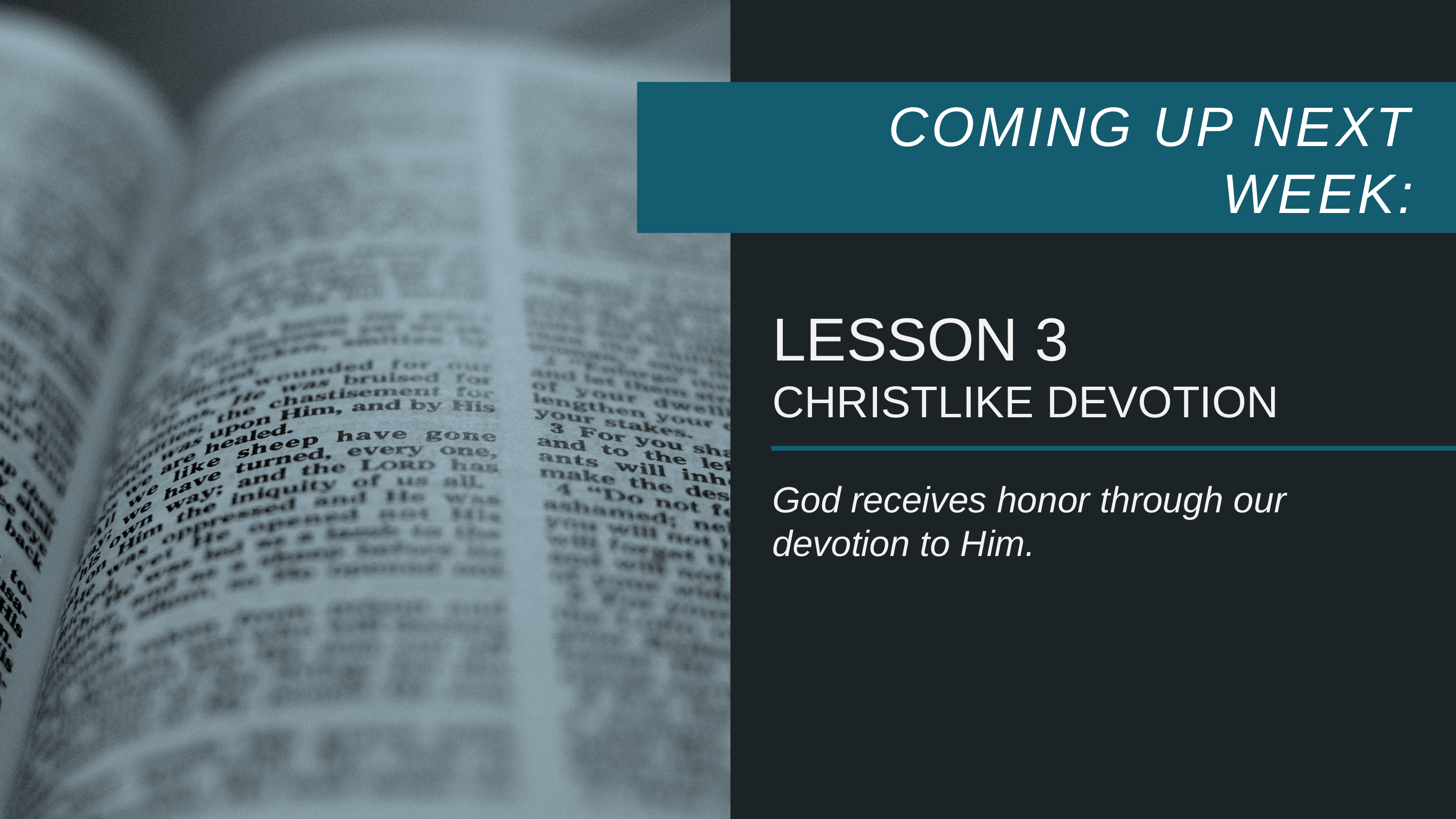

LESSON 3
CHRISTLIKE DEVOTION
God receives honor through our devotion to Him.